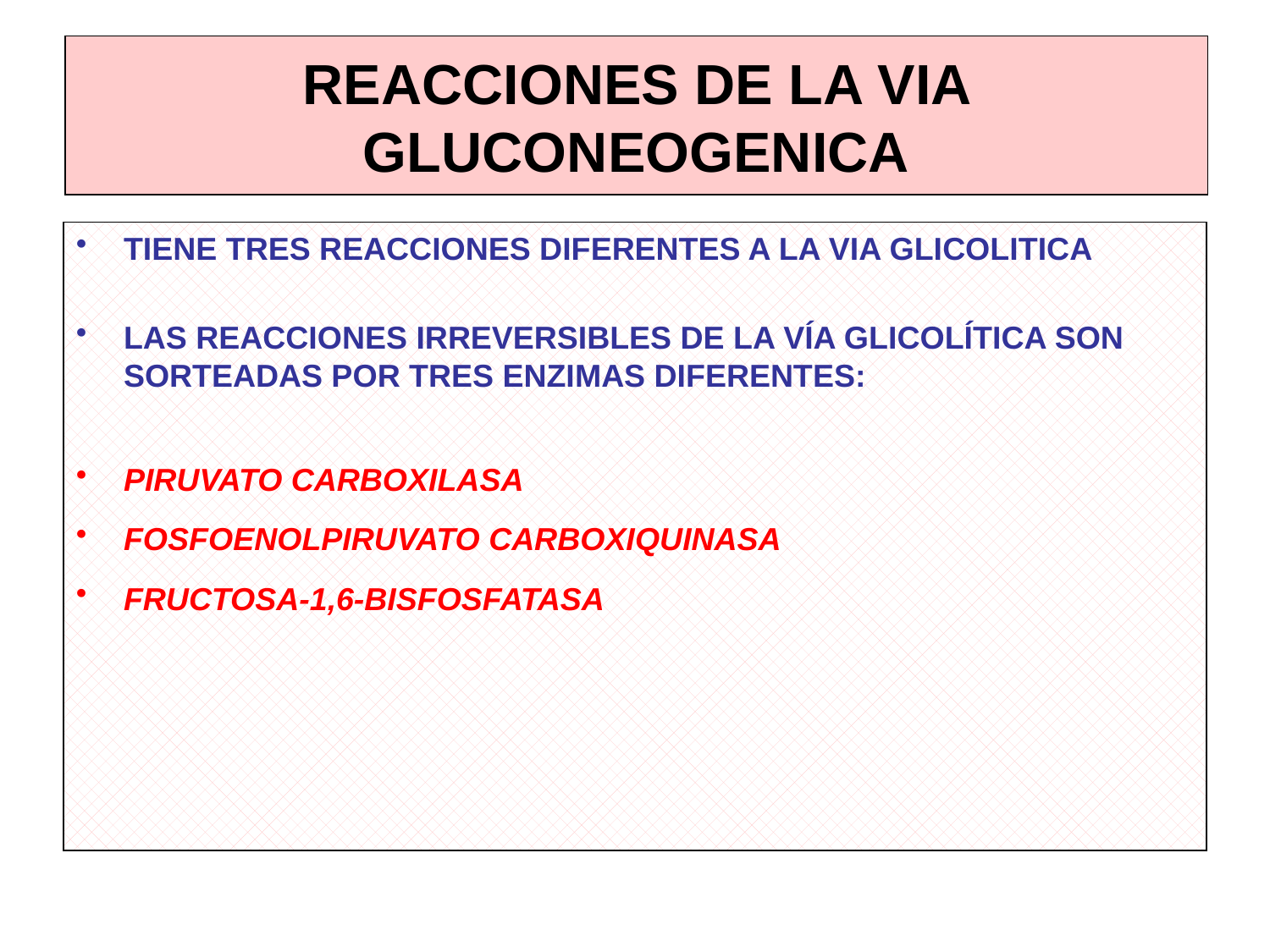

REACCIONES DE LA VIA GLUCONEOGENICA

TIENE TRES REACCIONES DIFERENTES A LA VIA GLICOLITICA

LAS REACCIONES IRREVERSIBLES DE LA VÍA GLICOLÍTICA SON SORTEADAS POR TRES ENZIMAS DIFERENTES:

PIRUVATO CARBOXILASA
FOSFOENOLPIRUVATO CARBOXIQUINASA
FRUCTOSA-1,6-BISFOSFATASA